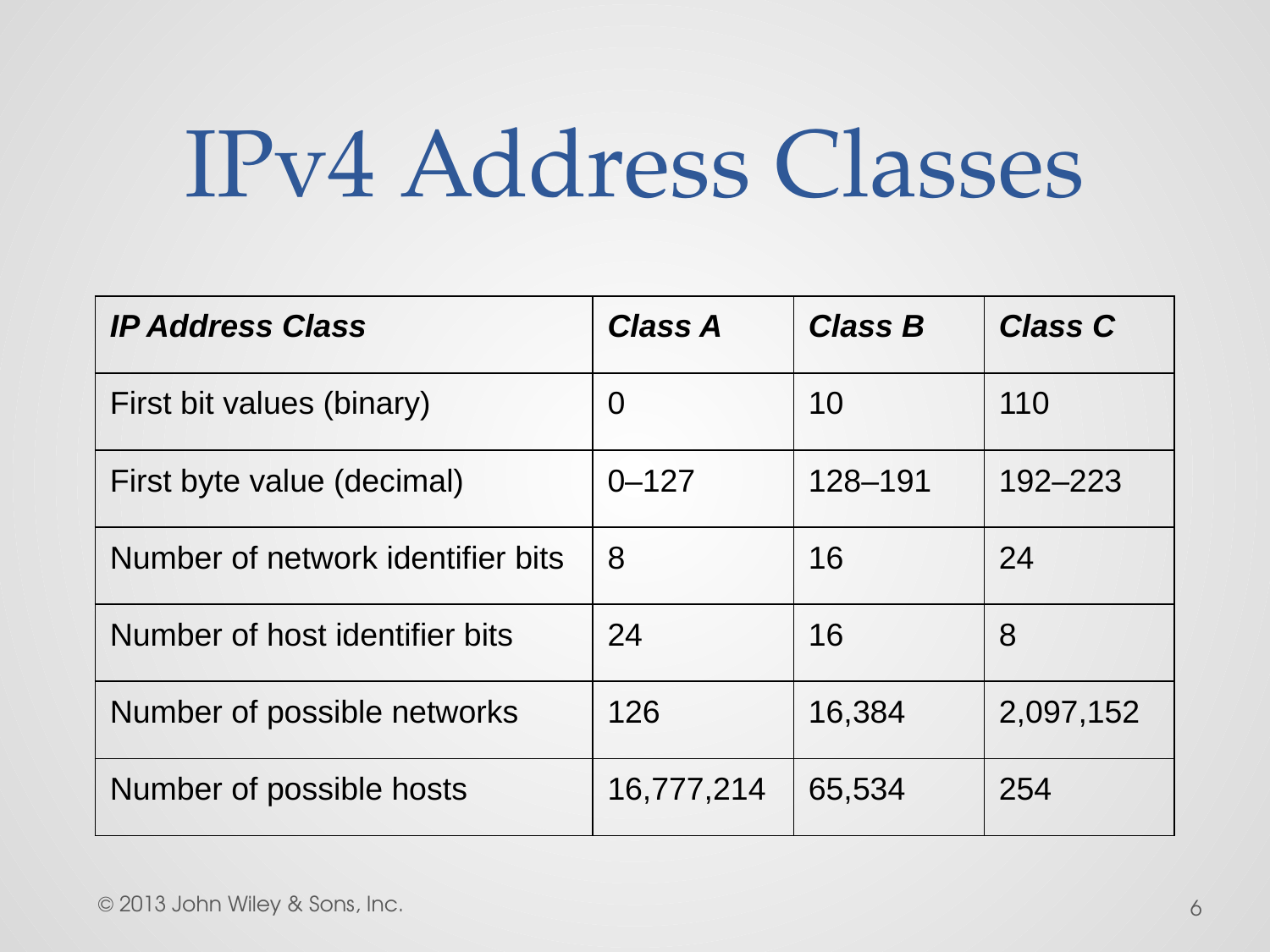

# IPv4 Address Classes
| IP Address Class | Class A | Class B | Class C |
| --- | --- | --- | --- |
| First bit values (binary) | 0 | 10 | 110 |
| First byte value (decimal) | 0–127 | 128–191 | 192–223 |
| Number of network identifier bits | 8 | 16 | 24 |
| Number of host identifier bits | 24 | 16 | 8 |
| Number of possible networks | 126 | 16,384 | 2,097,152 |
| Number of possible hosts | 16,777,214 | 65,534 | 254 |
© 2013 John Wiley & Sons, Inc.
6